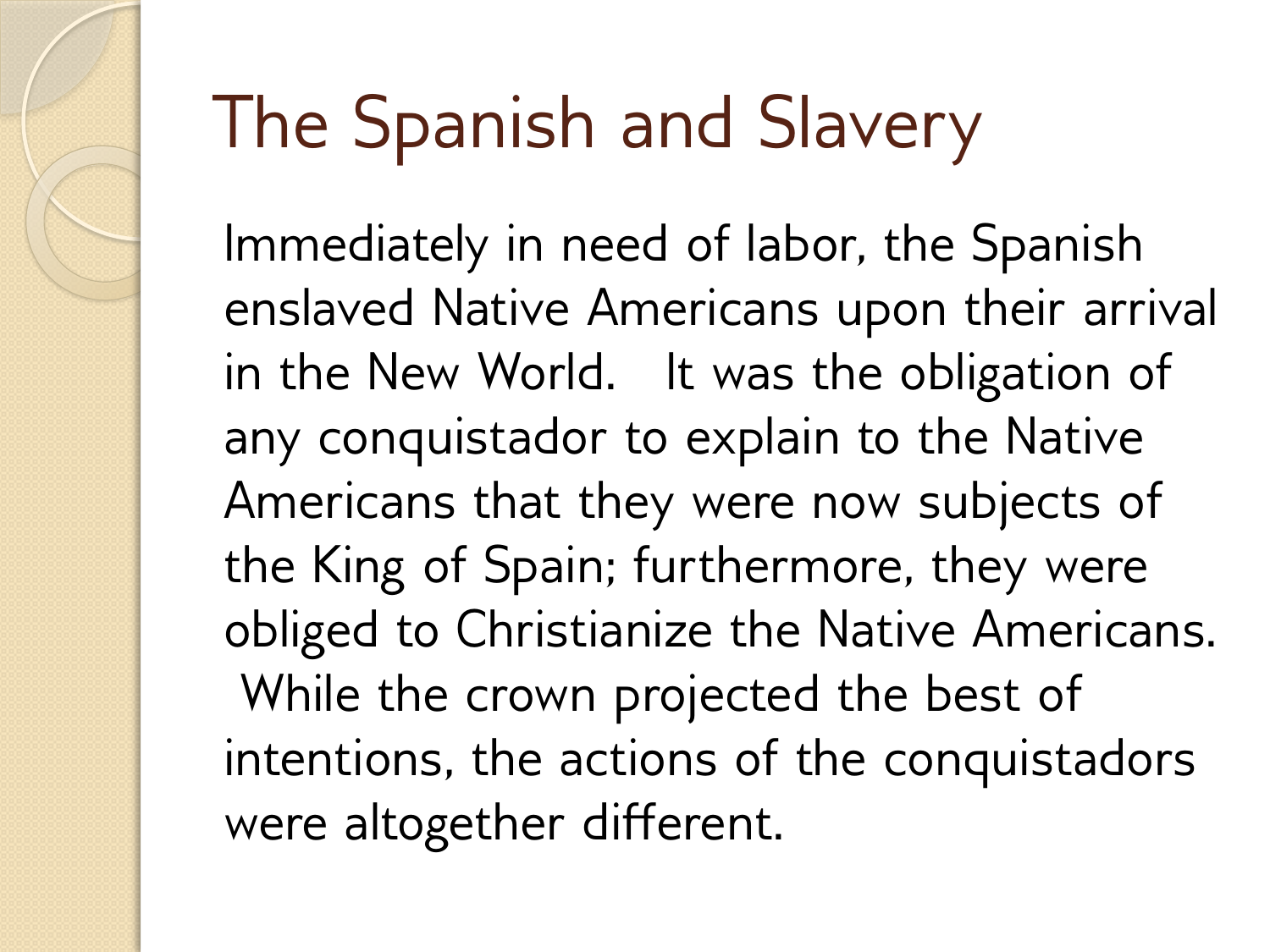

# The Spanish and Slavery
Immediately in need of labor, the Spanish enslaved Native Americans upon their arrival in the New World.   It was the obligation of any conquistador to explain to the Native Americans that they were now subjects of the King of Spain; furthermore, they were obliged to Christianize the Native Americans.  While the crown projected the best of intentions, the actions of the conquistadors were altogether different.